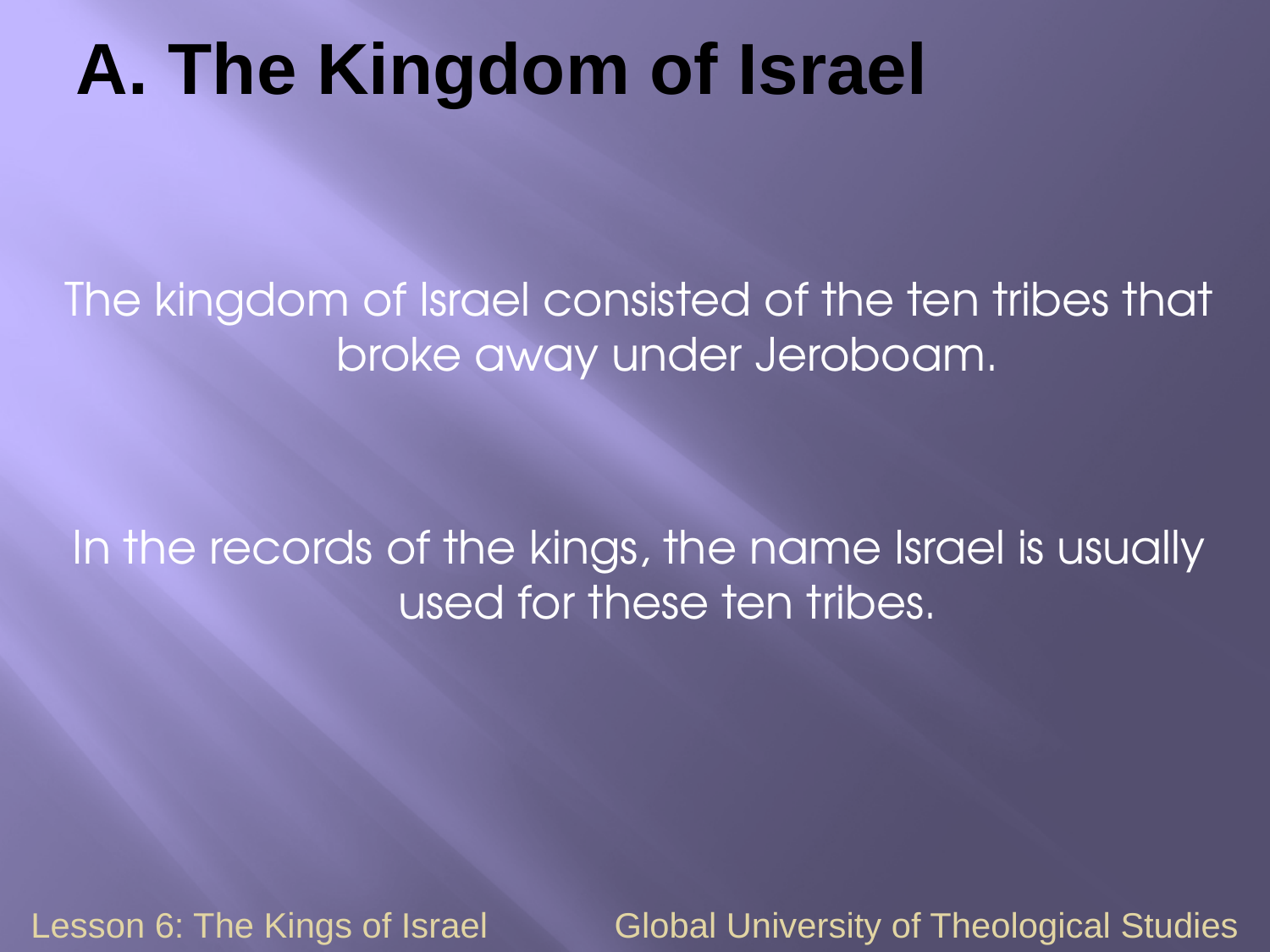

# A. The Kingdom of Israel
The kingdom of Israel consisted of the ten tribes that broke away under Jeroboam.

In the records of the kings, the name Israel is usually used for these ten tribes.
Lesson 6: The Kings of Israel             Global University of Theological Studies